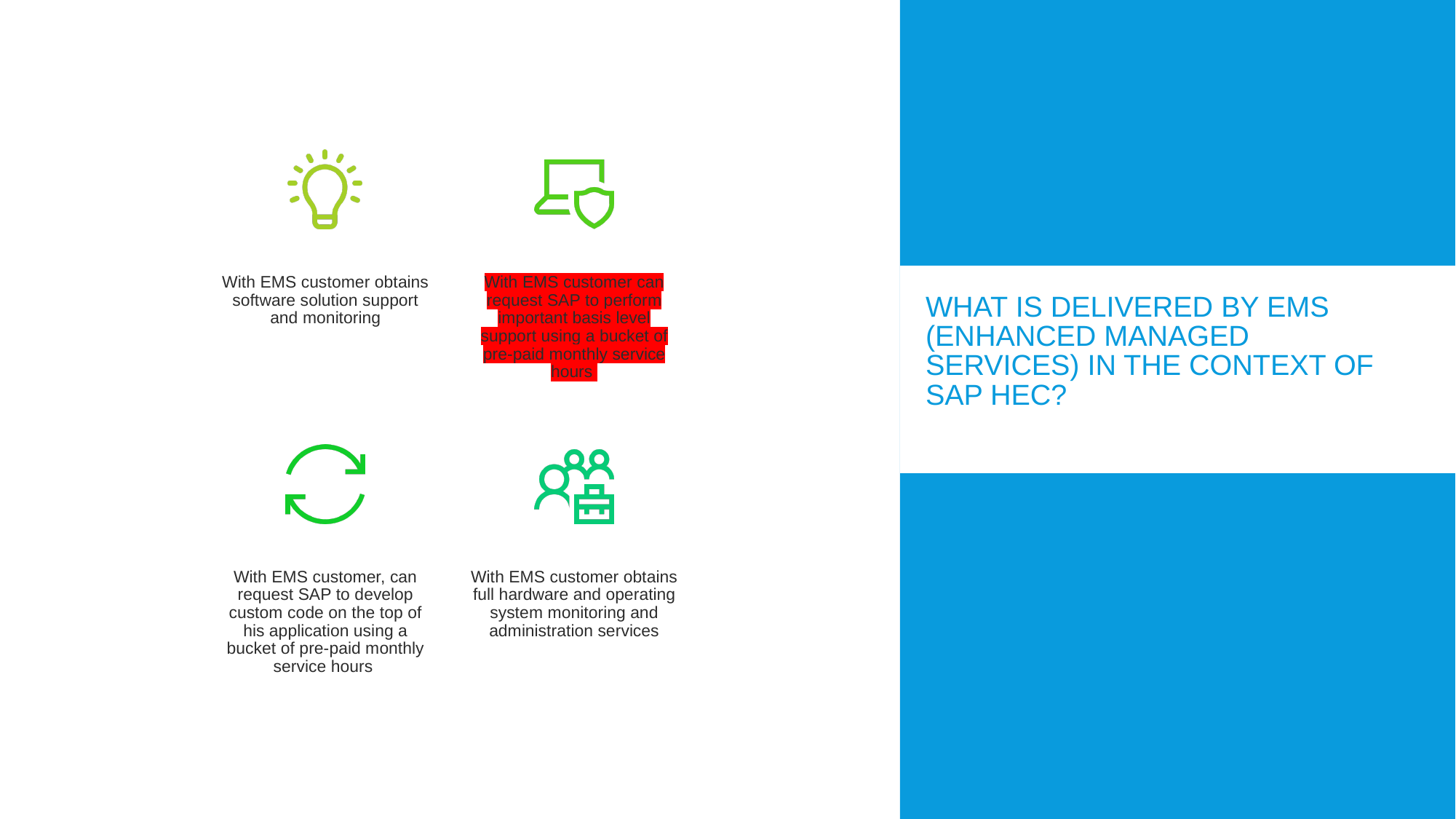

With EMS customer obtains software solution support and monitoring
With EMS customer can request SAP to perform important basis level support using a bucket of pre-paid monthly service hours
With EMS customer, can request SAP to develop custom code on the top of his application using a bucket of pre-paid monthly service hours
With EMS customer obtains full hardware and operating system monitoring and administration services

# What is delivered by EMS (Enhanced Managed Services) in the context of SAP HEC?